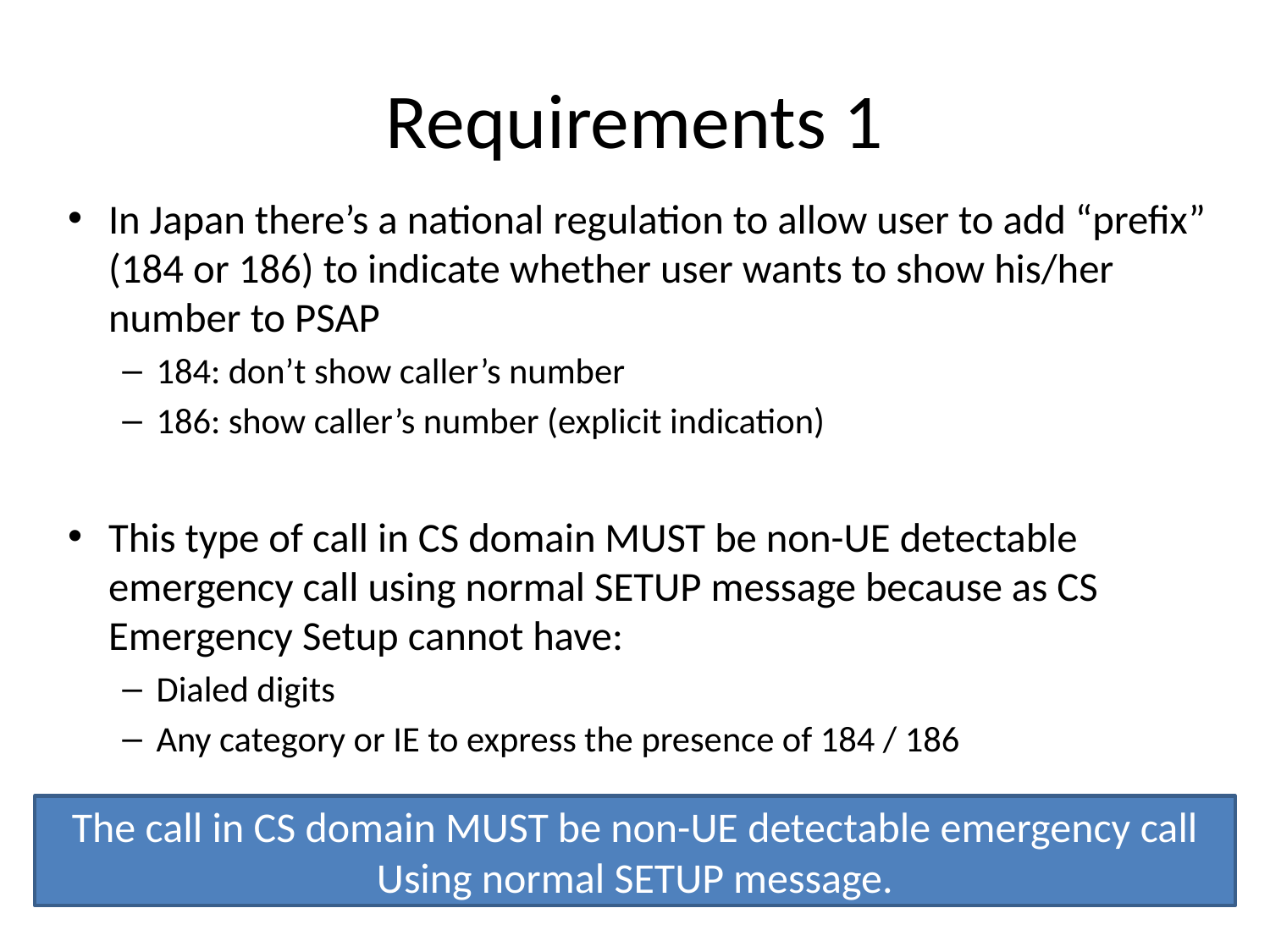

# Requirements 1
In Japan there’s a national regulation to allow user to add “prefix” (184 or 186) to indicate whether user wants to show his/her number to PSAP
184: don’t show caller’s number
186: show caller’s number (explicit indication)

This type of call in CS domain MUST be non-UE detectable emergency call using normal SETUP message because as CS Emergency Setup cannot have:
Dialed digits
Any category or IE to express the presence of 184 / 186
The call in CS domain MUST be non-UE detectable emergency call
Using normal SETUP message.